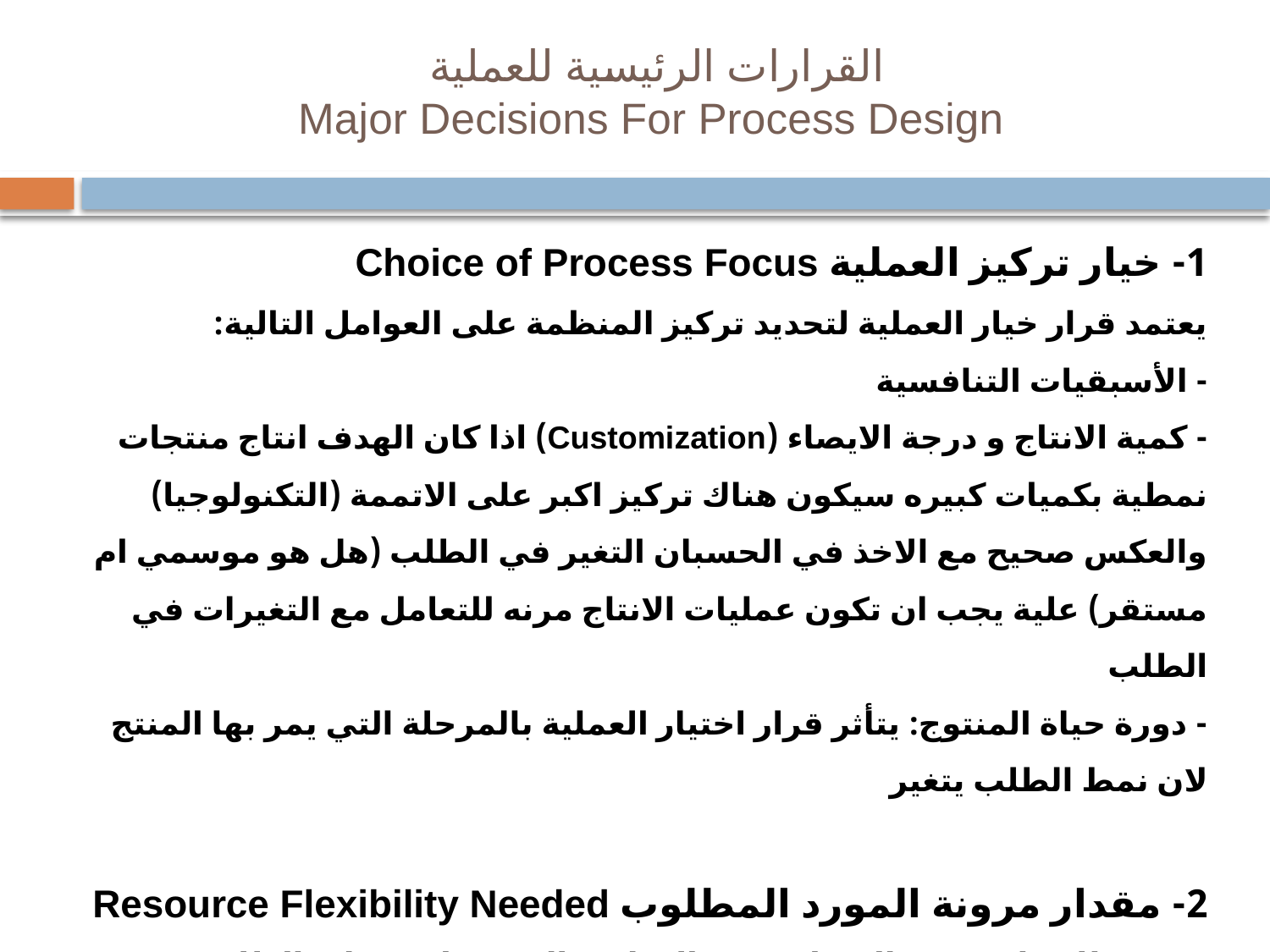

# القرارات الرئيسية للعملية Major Decisions For Process Design

1- خيار تركيز العملية Choice of Process Focus
يعتمد قرار خيار العملية لتحديد تركيز المنظمة على العوامل التالية:
	- الأسبقيات التنافسية
	- كمية الانتاج و درجة الايصاء (Customization) اذا كان الهدف انتاج منتجات نمطية بكميات كبيره سيكون هناك تركيز اكبر على الاتممة (التكنولوجيا) والعكس صحيح مع الاخذ في الحسبان التغير في الطلب (هل هو موسمي ام مستقر) علية يجب ان تكون عمليات الانتاج مرنه للتعامل مع التغيرات في الطلب
	- دورة حياة المنتوج: يتأثر قرار اختيار العملية بالمرحلة التي يمر بها المنتج لان نمط الطلب يتغير

2- مقدار مرونة المورد المطلوب Resource Flexibility Needed
يعتمد ذلك على رغبة المنظمة في التجاوب السريع لمتغيرات الطلب في السوق وبالتالي يجب على المنظمة استخدام معدات ذات غرض عام (General Purpose Equipment)